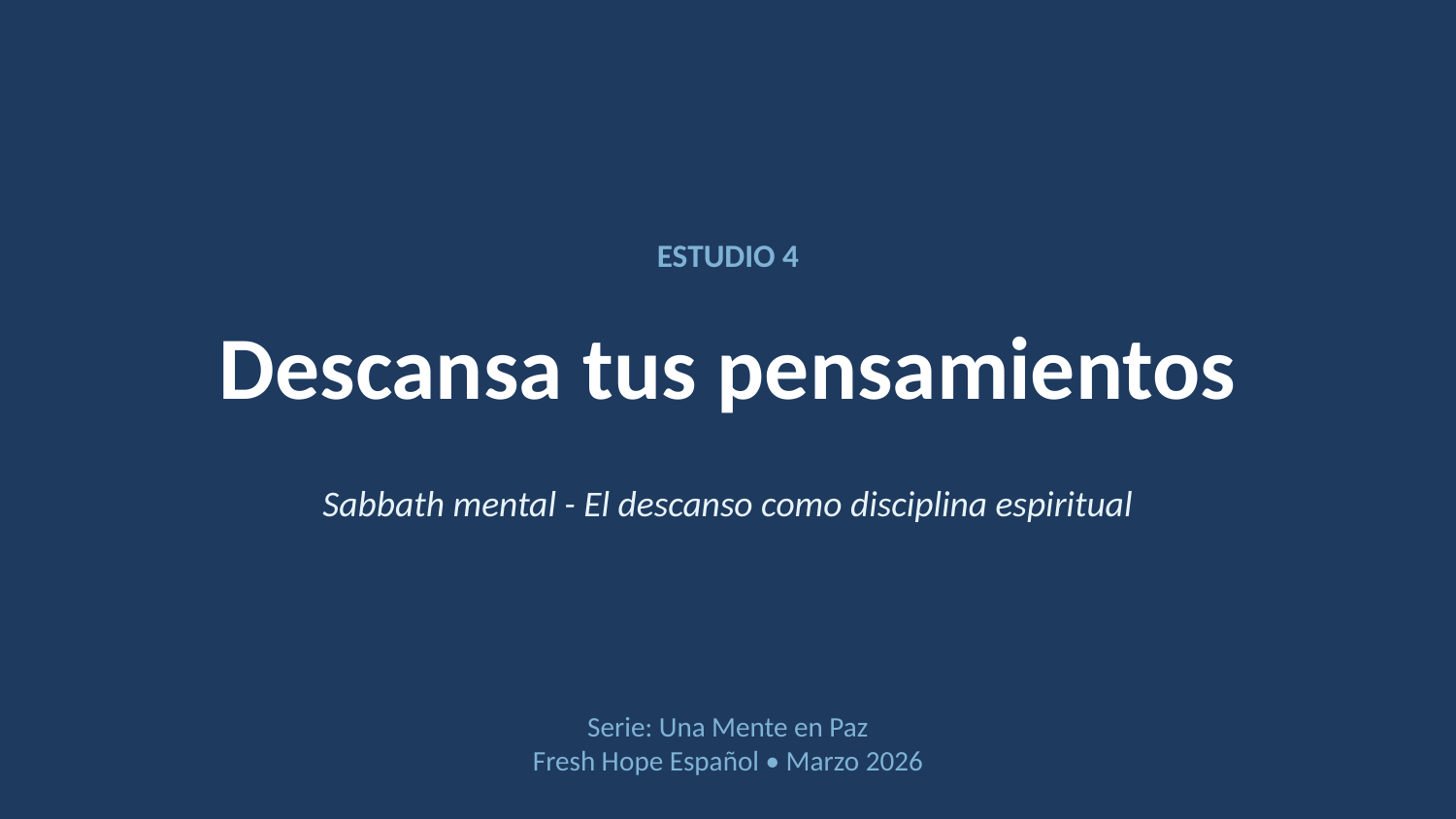

ESTUDIO 4
Descansa tus pensamientos
Sabbath mental - El descanso como disciplina espiritual
Serie: Una Mente en Paz
Fresh Hope Español • Marzo 2026